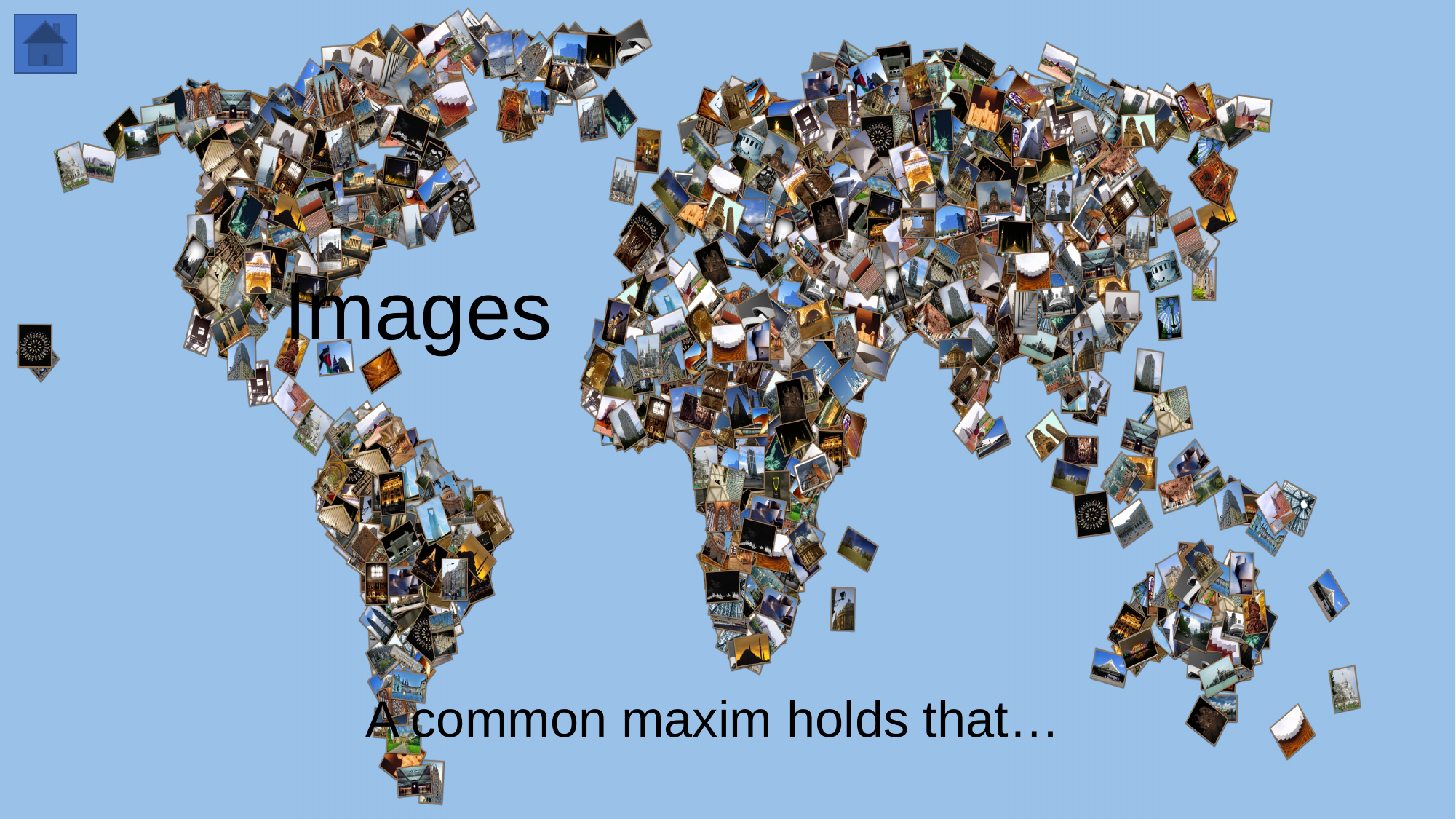

# Images
A common maxim holds that…